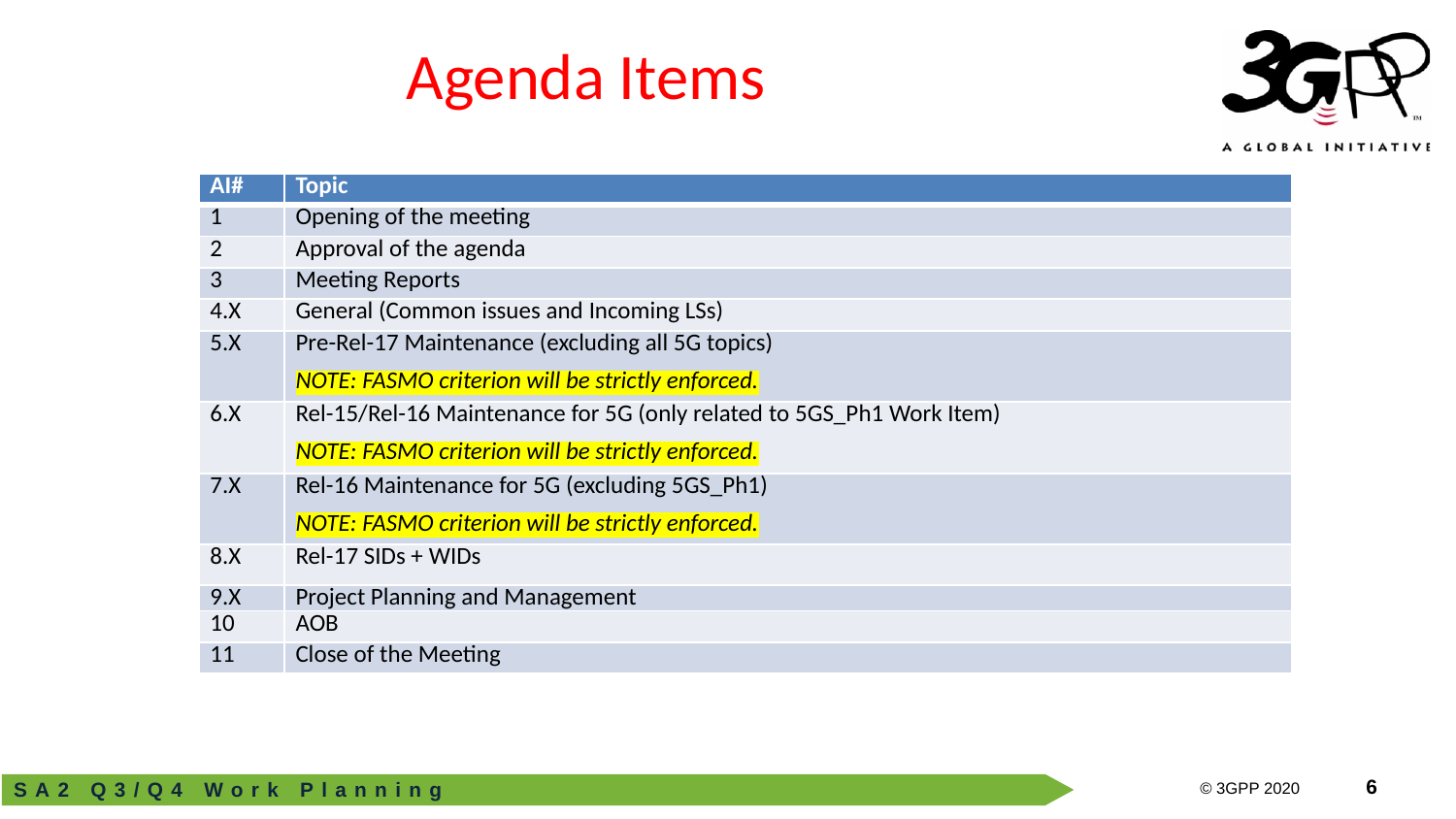

# Agenda Items
| AI# | Topic |
| --- | --- |
| 1 | Opening of the meeting |
| 2 | Approval of the agenda |
| 3 | Meeting Reports |
| 4.X | General (Common issues and Incoming LSs) |
| 5.X | Pre-Rel-17 Maintenance (excluding all 5G topics) NOTE: FASMO criterion will be strictly enforced. |
| 6.X | Rel-15/Rel-16 Maintenance for 5G (only related to 5GS\_Ph1 Work Item) NOTE: FASMO criterion will be strictly enforced. |
| 7.X | Rel-16 Maintenance for 5G (excluding 5GS\_Ph1) NOTE: FASMO criterion will be strictly enforced. |
| 8.X | Rel-17 SIDs + WIDs |
| 9.X | Project Planning and Management |
| 10 | AOB |
| 11 | Close of the Meeting |